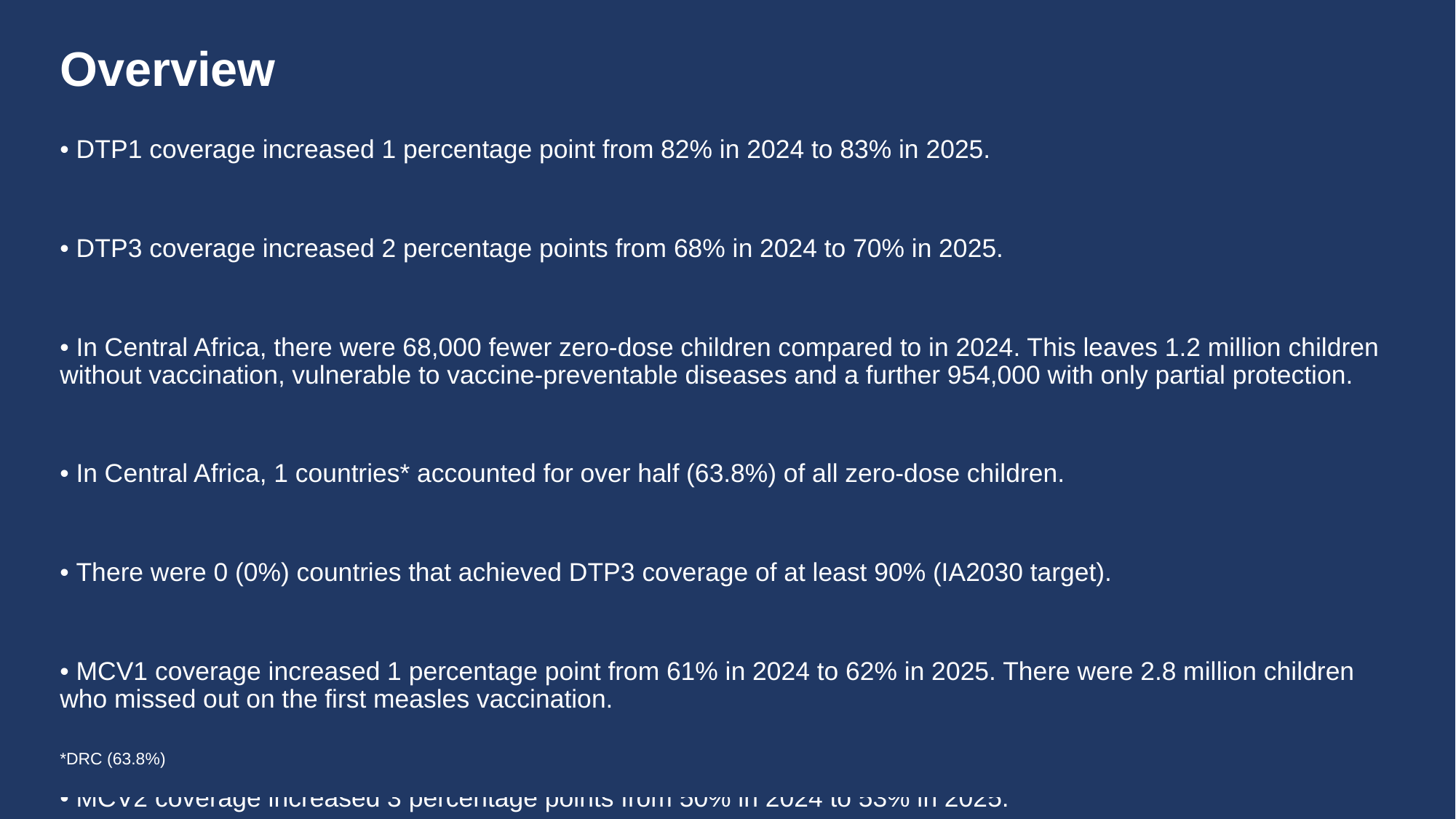

# Overview
• DTP1 coverage increased 1 percentage point from 82% in 2024 to 83% in 2025.

• DTP3 coverage increased 2 percentage points from 68% in 2024 to 70% in 2025.

• In Central Africa, there were 68,000 fewer zero-dose children compared to in 2024. This leaves 1.2 million children without vaccination, vulnerable to vaccine-preventable diseases and a further 954,000 with only partial protection.

• In Central Africa, 1 countries* accounted for over half (63.8%) of all zero-dose children.

• There were 0 (0%) countries that achieved DTP3 coverage of at least 90% (IA2030 target).

• MCV1 coverage increased 1 percentage point from 61% in 2024 to 62% in 2025. There were 2.8 million children who missed out on the first measles vaccination.

• MCV2 coverage increased 3 percentage points from 50% in 2024 to 53% in 2025.

• Last dose coverage of HPV vaccination (HPVc) among girls decreased from 6% to 5% in 2025.
*DRC (63.8%)